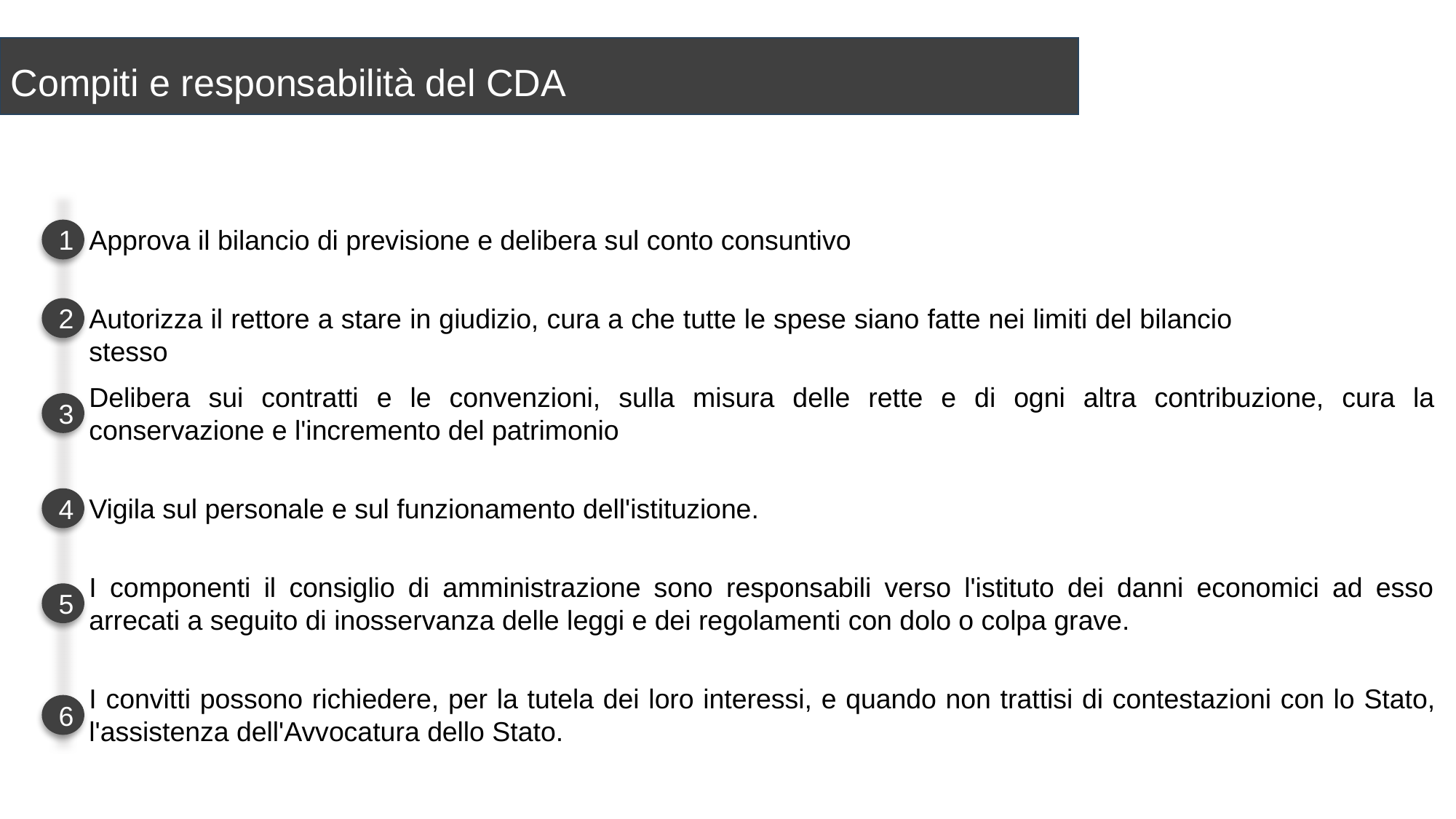

Compiti e responsabilità del CDA

Approva il bilancio di previsione e delibera sul conto consuntivo
1
Autorizza il rettore a stare in giudizio, cura a che tutte le spese siano fatte nei limiti del bilancio stesso
2
Delibera sui contratti e le convenzioni, sulla misura delle rette e di ogni altra contribuzione, cura la conservazione e l'incremento del patrimonio
3
Vigila sul personale e sul funzionamento dell'istituzione.
4
I componenti il consiglio di amministrazione sono responsabili verso l'istituto dei danni economici ad esso arrecati a seguito di inosservanza delle leggi e dei regolamenti con dolo o colpa grave.
5
I convitti possono richiedere, per la tutela dei loro interessi, e quando non trattisi di contestazioni con lo Stato, l'assistenza dell'Avvocatura dello Stato.
6